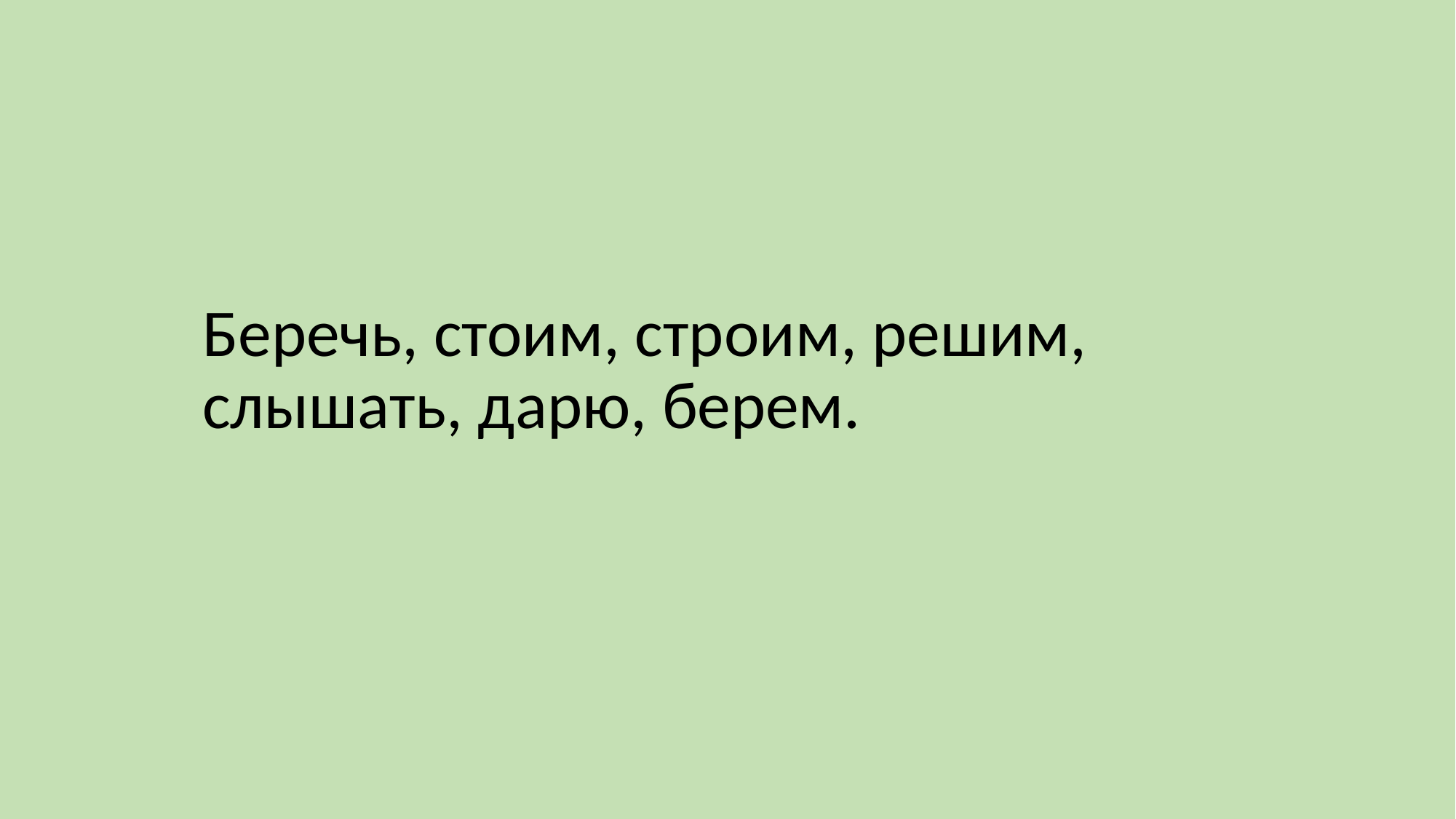

Беречь, стоим, строим, решим, слышать, дарю, берем.